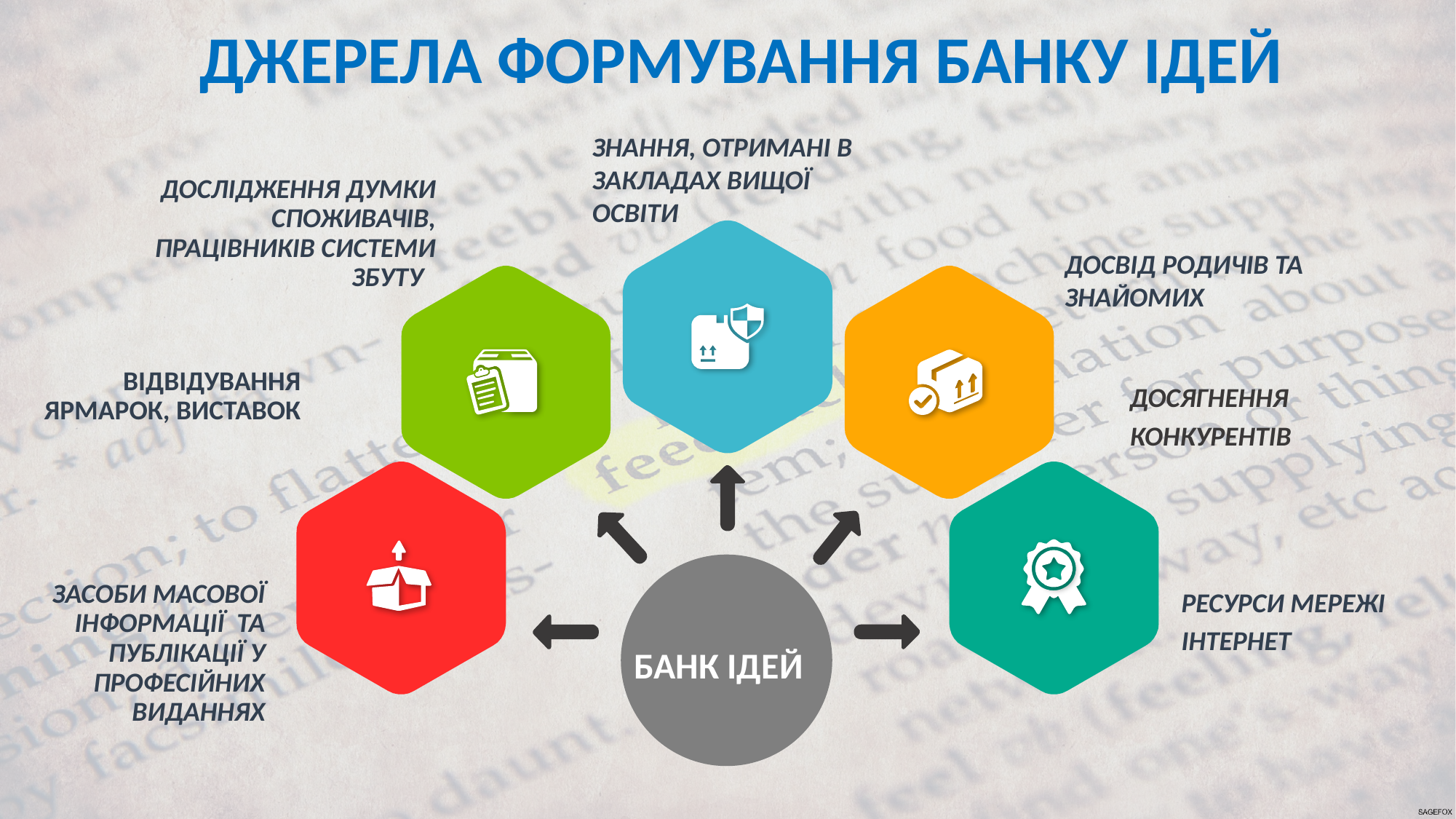

ДЖЕРЕЛА ФОРМУВАННЯ БАНКУ ІДЕЙ
ЗНАННЯ, ОТРИМАНІ В ЗАКЛАДАХ ВИЩОЇ ОСВІТИ
ДОСЛІДЖЕННЯ ДУМКИ СПОЖИВАЧІВ, ПРАЦІВНИКІВ СИСТЕМИ ЗБУТУ

ДОСВІД РОДИЧІВ ТА ЗНАЙОМИХ

ВІДВІДУВАННЯ ЯРМАРОК, ВИСТАВОК
ДОСЯГНЕННЯ
КОНКУРЕНТІВ

БАНК ІДЕЙ
ЗАСОБИ МАСОВОЇ ІНФОРМАЦІЇ  ТА ПУБЛІКАЦІЇ У ПРОФЕСІЙНИХ ВИДАННЯХ
РЕСУРСИ МЕРЕЖІ
ІНТЕРНЕТ